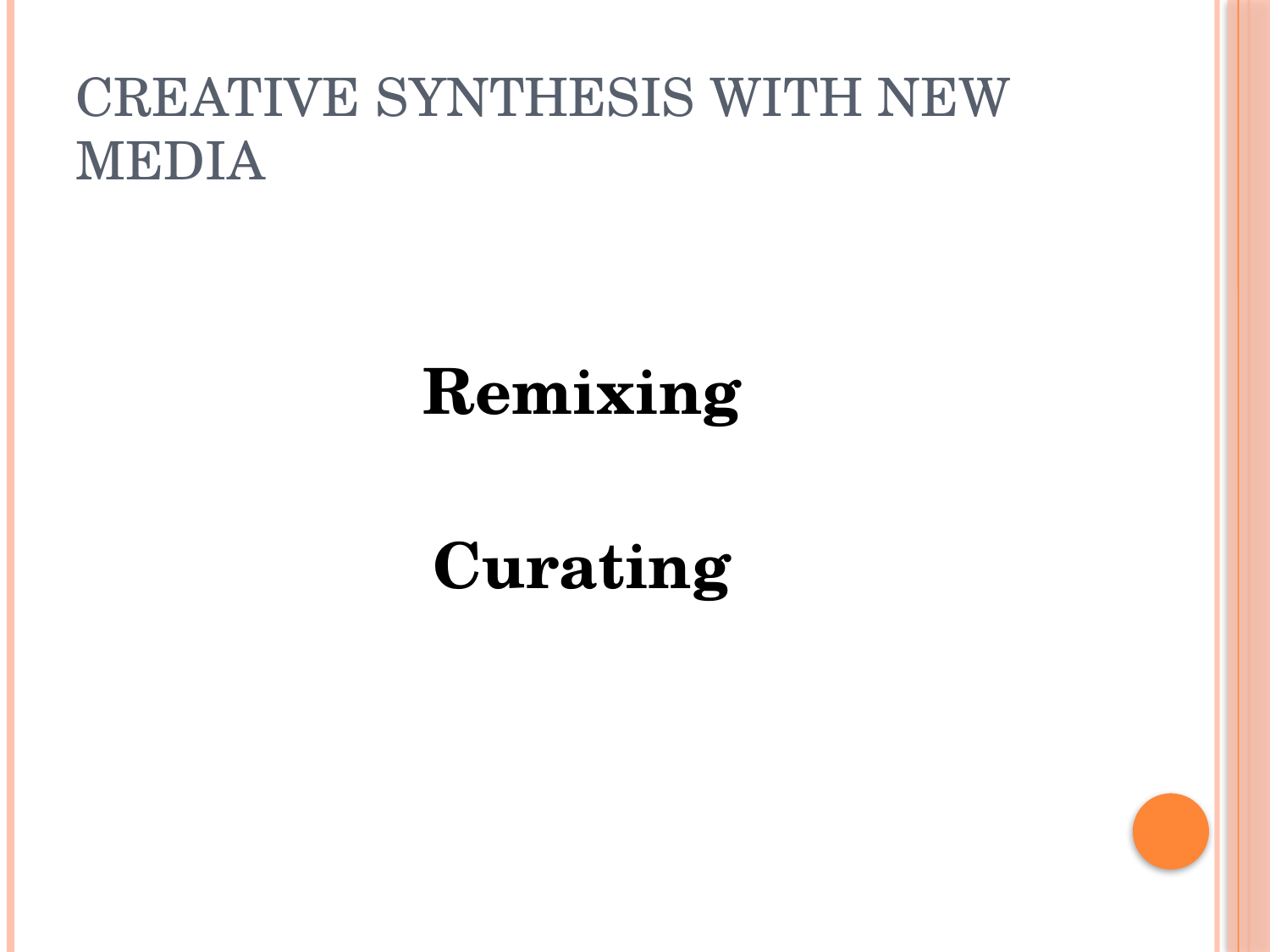

# Creative Synthesis With New Media

Remixing

Curating